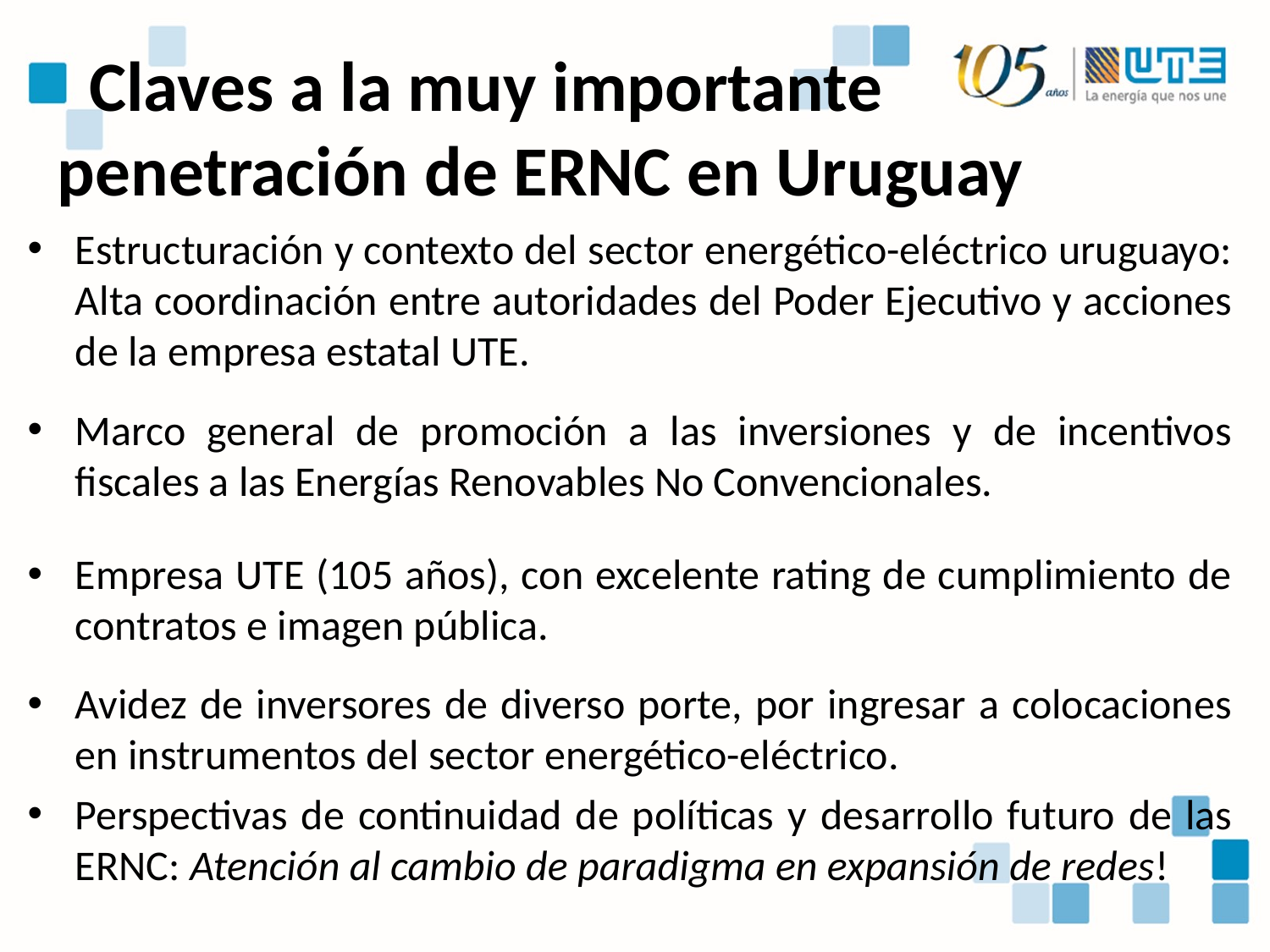

Claves a la muy importante penetración de ERNC en Uruguay
Estructuración y contexto del sector energético-eléctrico uruguayo: Alta coordinación entre autoridades del Poder Ejecutivo y acciones de la empresa estatal UTE.

Marco general de promoción a las inversiones y de incentivos fiscales a las Energías Renovables No Convencionales.

Empresa UTE (105 años), con excelente rating de cumplimiento de contratos e imagen pública.

Avidez de inversores de diverso porte, por ingresar a colocaciones en instrumentos del sector energético-eléctrico.
Perspectivas de continuidad de políticas y desarrollo futuro de las ERNC: Atención al cambio de paradigma en expansión de redes!